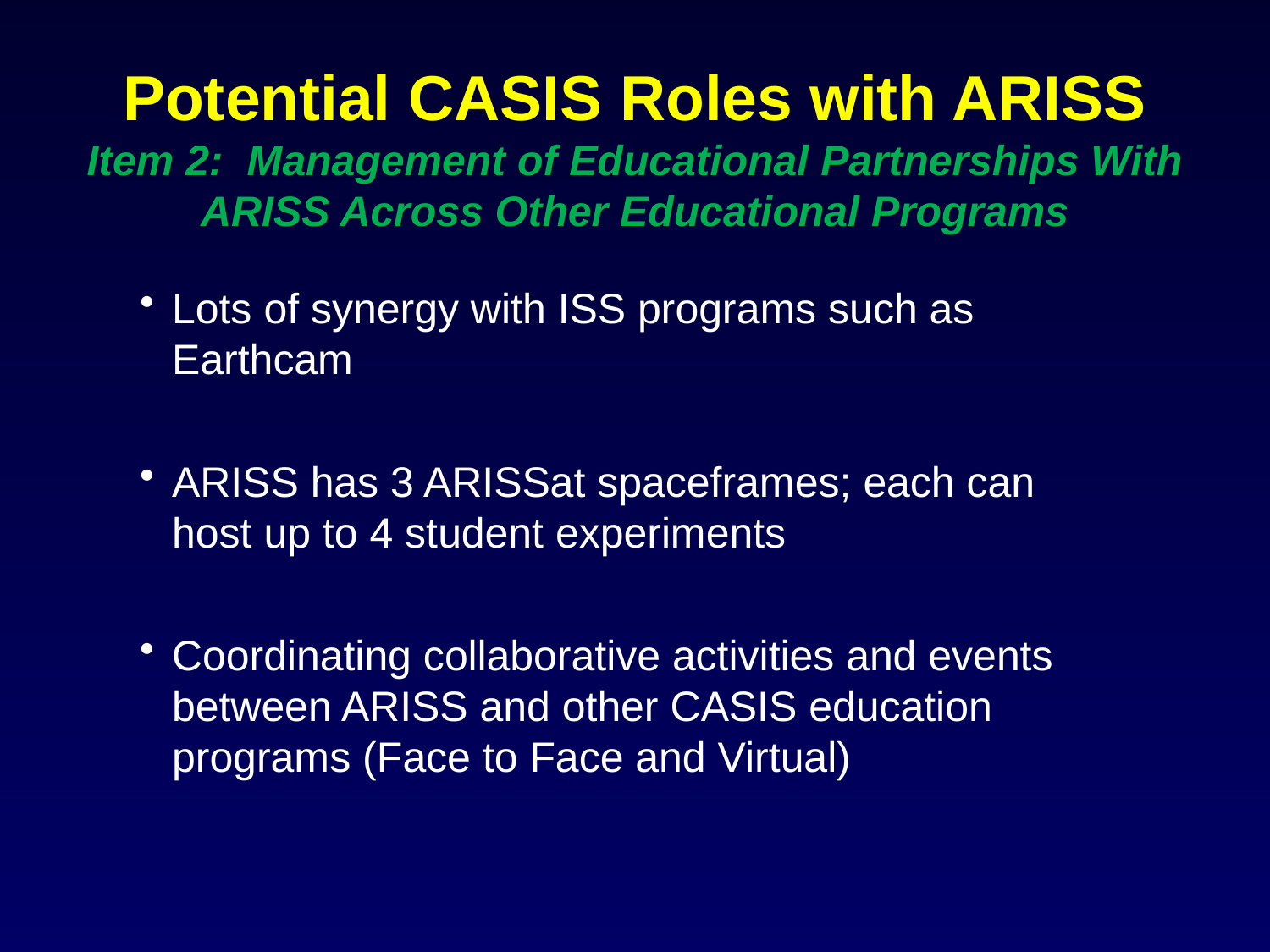

# Potential CASIS Roles with ARISS Item 2:  Management of Educational Partnerships With ARISS Across Other Educational Programs
Lots of synergy with ISS programs such as Earthcam

ARISS has 3 ARISSat spaceframes; each can host up to 4 student experiments

Coordinating collaborative activities and events between ARISS and other CASIS education programs (Face to Face and Virtual)